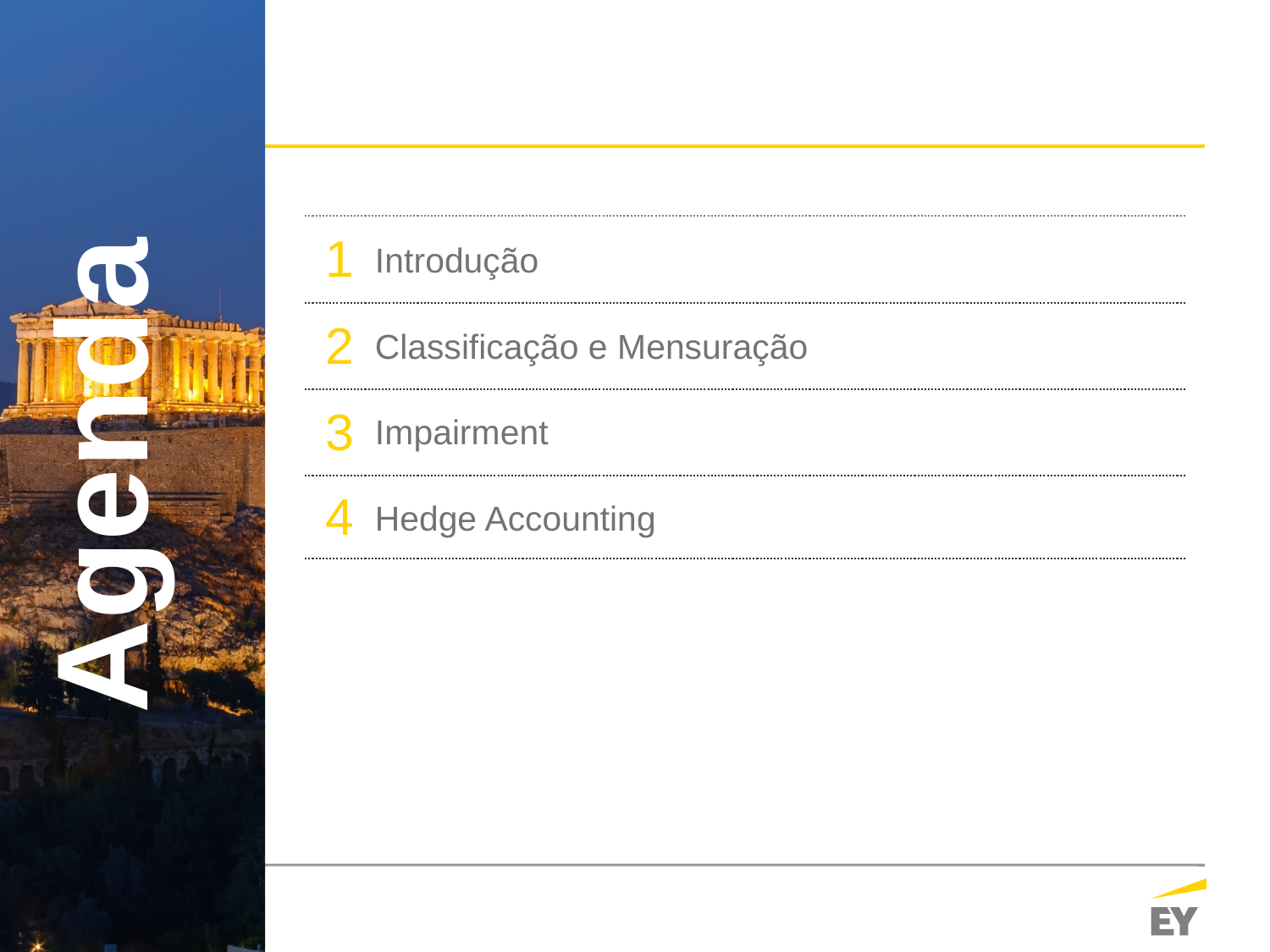

Introdução
Classificação e Mensuração
Impairment
Hedge Accounting